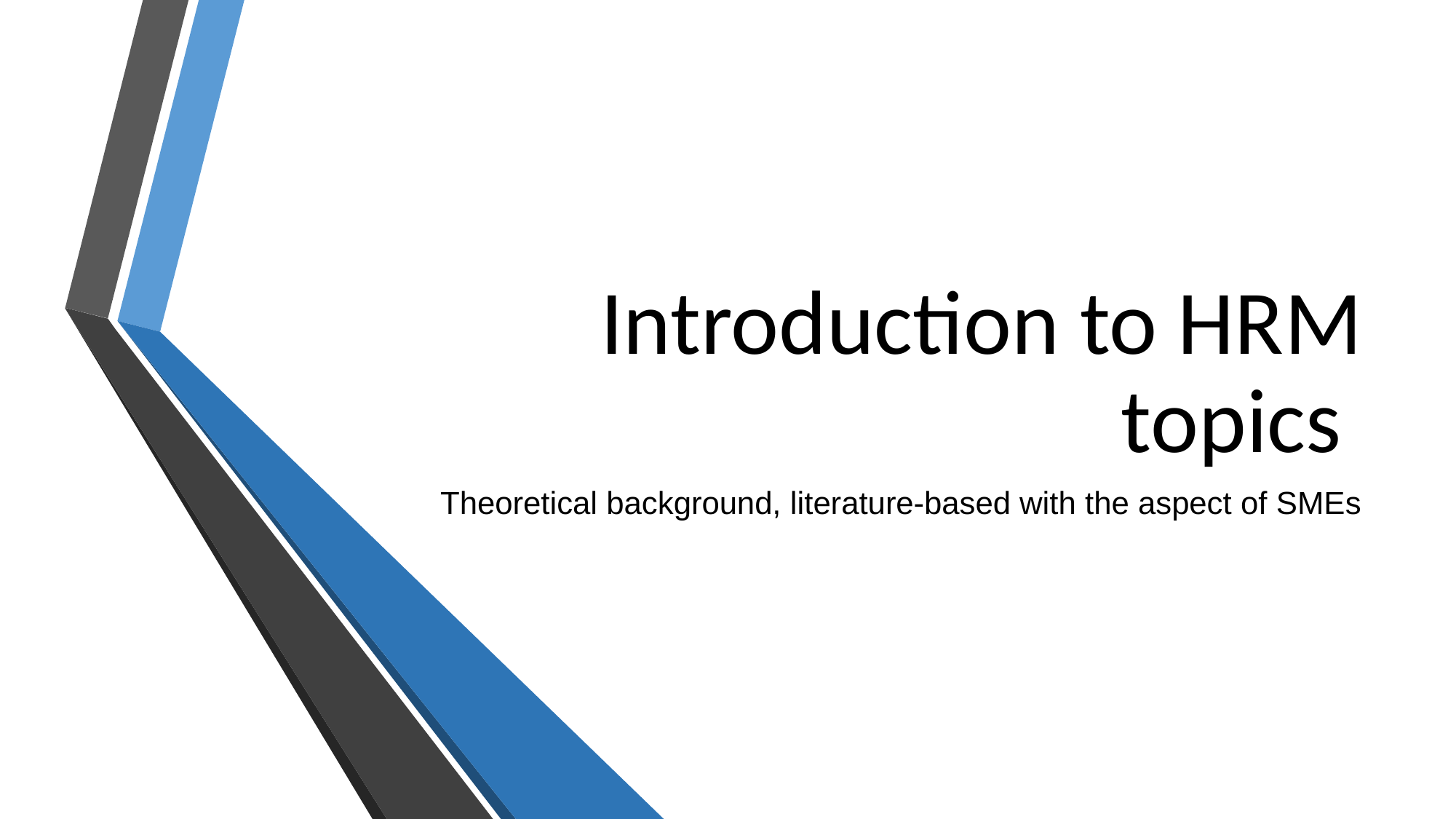

# Introduction to HRM topics
Theoretical background, literature-based with the aspect of SMEs